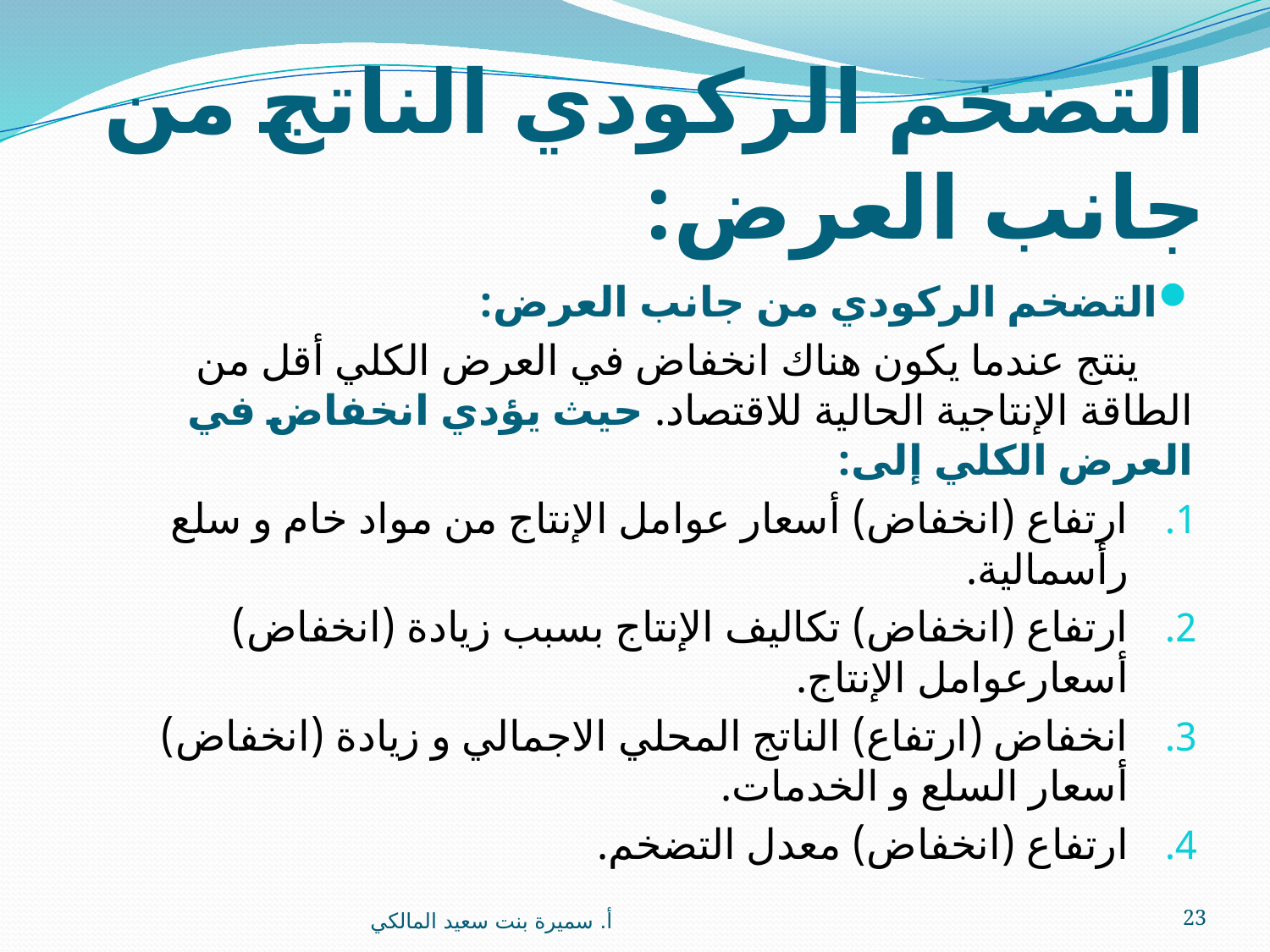

# التضخم الركودي الناتج من جانب العرض:
التضخم الركودي من جانب العرض:
     ينتج عندما يكون هناك انخفاض في العرض الكلي أقل من الطاقة الإنتاجية الحالية للاقتصاد. حيث يؤدي انخفاض في العرض الكلي إلى:
ارتفاع (انخفاض) أسعار عوامل الإنتاج من مواد خام و سلع رأسمالية.
ارتفاع (انخفاض) تكاليف الإنتاج بسبب زيادة (انخفاض) أسعارعوامل الإنتاج.
انخفاض (ارتفاع) الناتج المحلي الاجمالي و زيادة (انخفاض) أسعار السلع و الخدمات.
ارتفاع (انخفاض) معدل التضخم.

أ. سميرة بنت سعيد المالكي
23